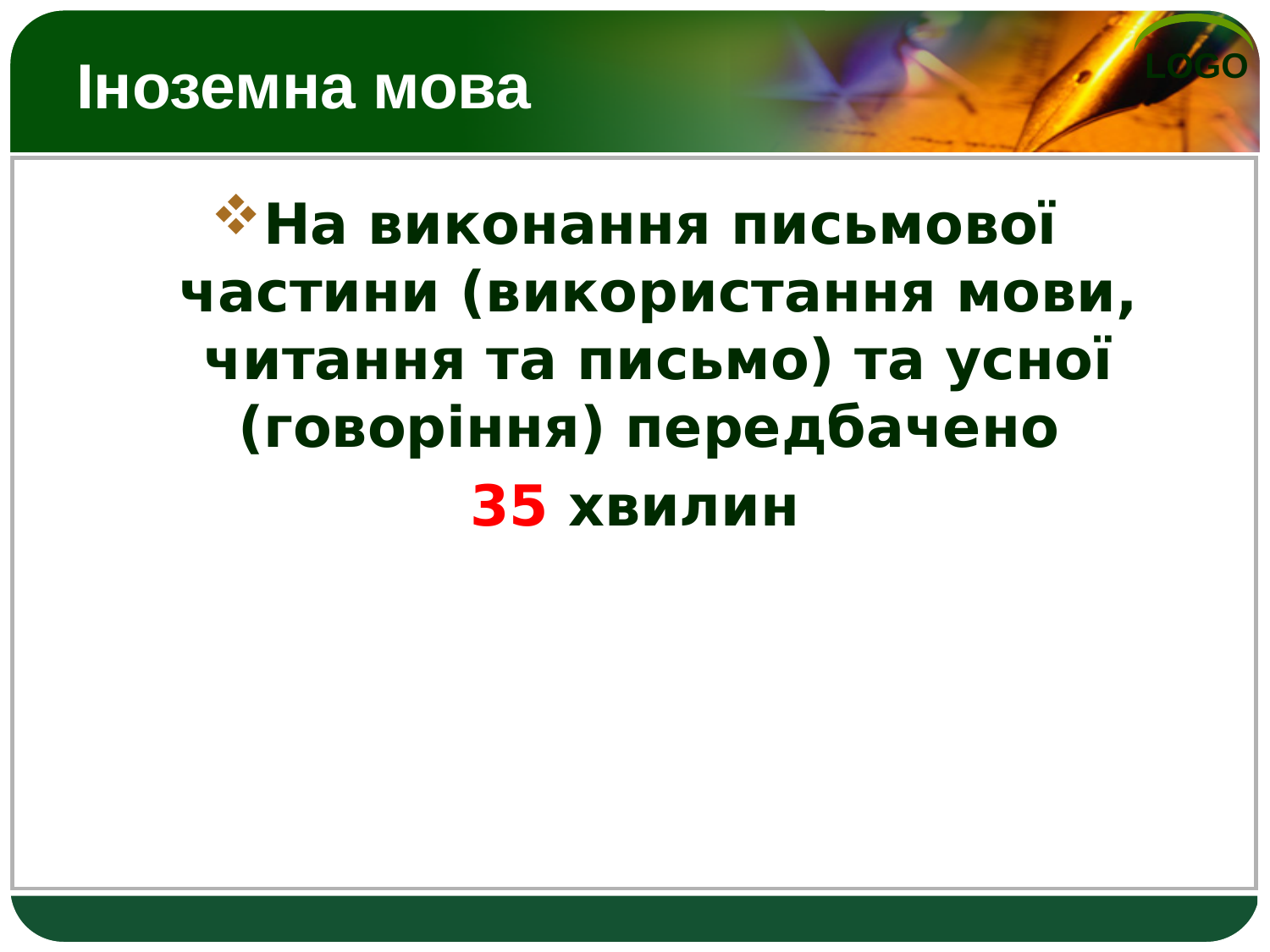

# Іноземна мова
На виконання письмової частини (використання мови, читання та письмо) та усної (говоріння) передбачено
35 хвилин